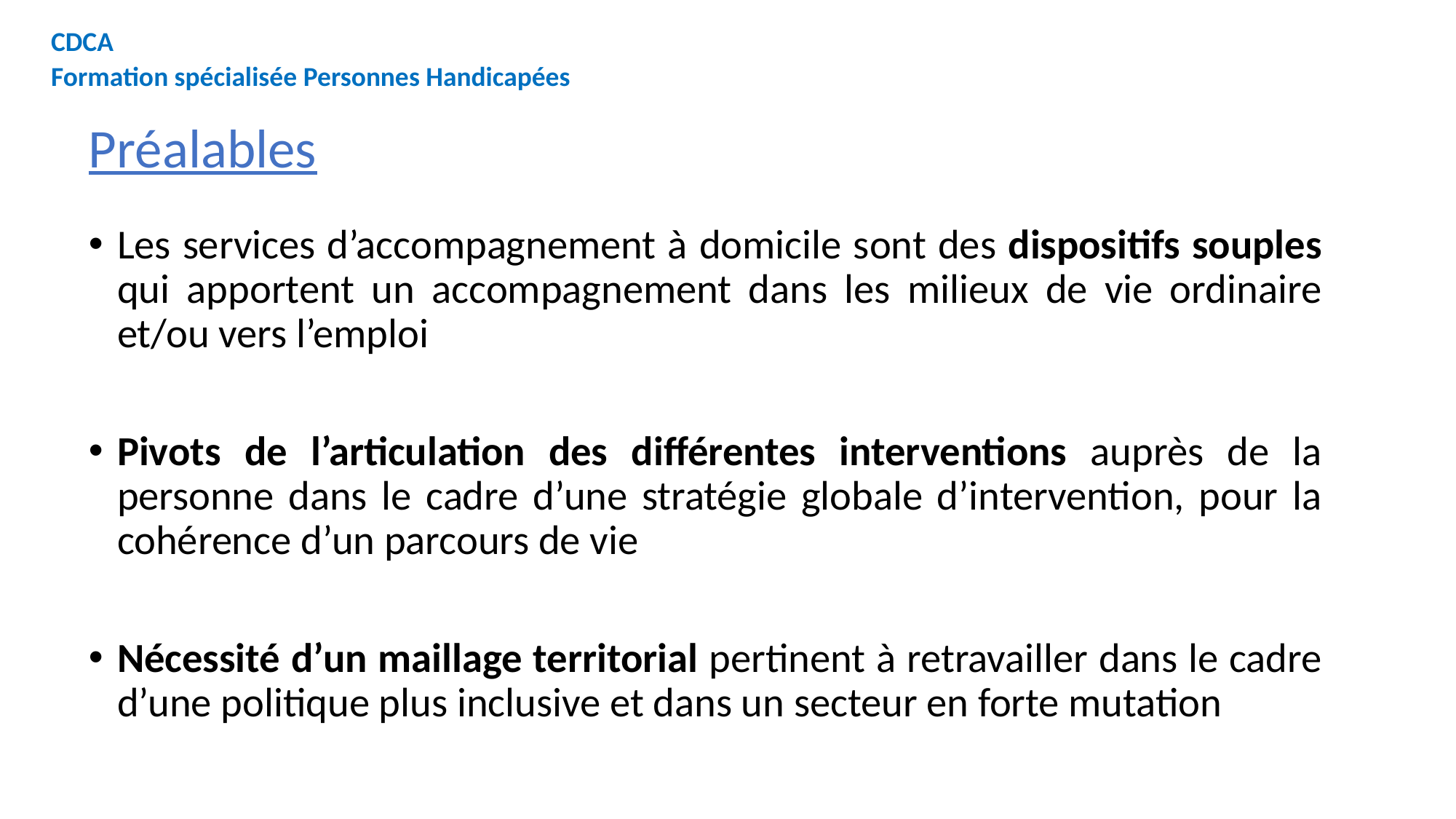

CDCA
Formation spécialisée Personnes Handicapées
# Préalables
Les services d’accompagnement à domicile sont des dispositifs souples qui apportent un accompagnement dans les milieux de vie ordinaire et/ou vers l’emploi

Pivots de l’articulation des différentes interventions auprès de la personne dans le cadre d’une stratégie globale d’intervention, pour la cohérence d’un parcours de vie

Nécessité d’un maillage territorial pertinent à retravailler dans le cadre d’une politique plus inclusive et dans un secteur en forte mutation